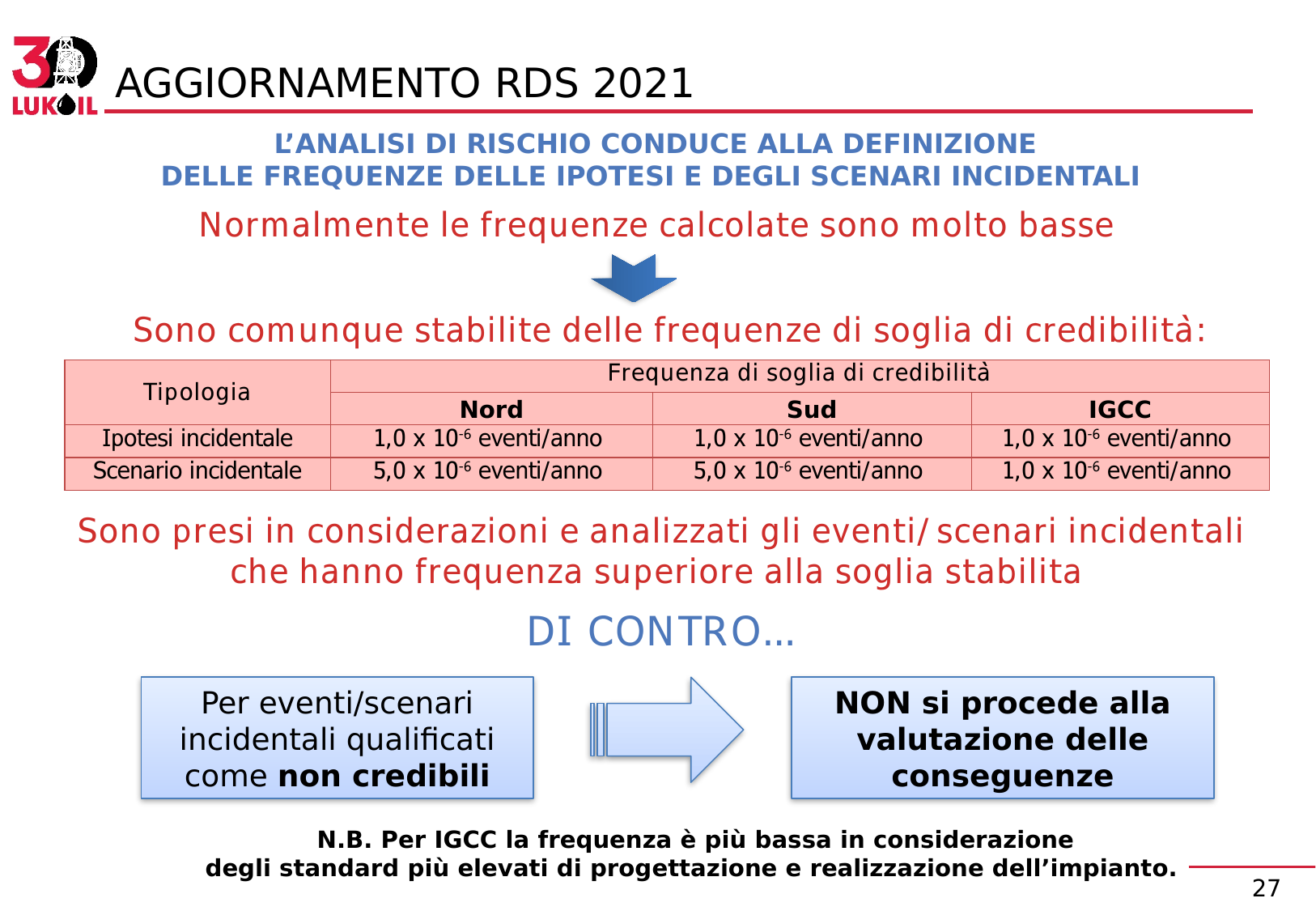

# AGGIORNAMENTO RDS 2021
L’analisi di rischio conduce alla definizione
delle Frequenze delle ipotesi e degli scenari incidentali
Normalmente le frequenze calcolate sono molto basse

Sono comunque stabilite delle frequenze di soglia di credibilità:
| Tipologia | Frequenza di soglia di credibilità |  |  |
| --- | --- | --- | --- |
|  | Nord | Sud | IGCC |
| Ipotesi incidentale | 1,0 x 10-6 eventi/anno | 1,0 x 10-6 eventi/anno | 1,0 x 10-6 eventi/anno |
| Scenario incidentale | 5,0 x 10-6 eventi/anno | 5,0 x 10-6 eventi/anno | 1,0 x 10-6 eventi/anno |
Sono presi in considerazioni e analizzati gli eventi/scenari incidentali che hanno frequenza superiore alla soglia stabilita
Di contro…
Per eventi/scenari incidentali qualificati come non credibili

NON si procede alla valutazione delle conseguenze
N.B. Per IGCC la frequenza è più bassa in considerazione
degli standard più elevati di progettazione e realizzazione dell’impianto.